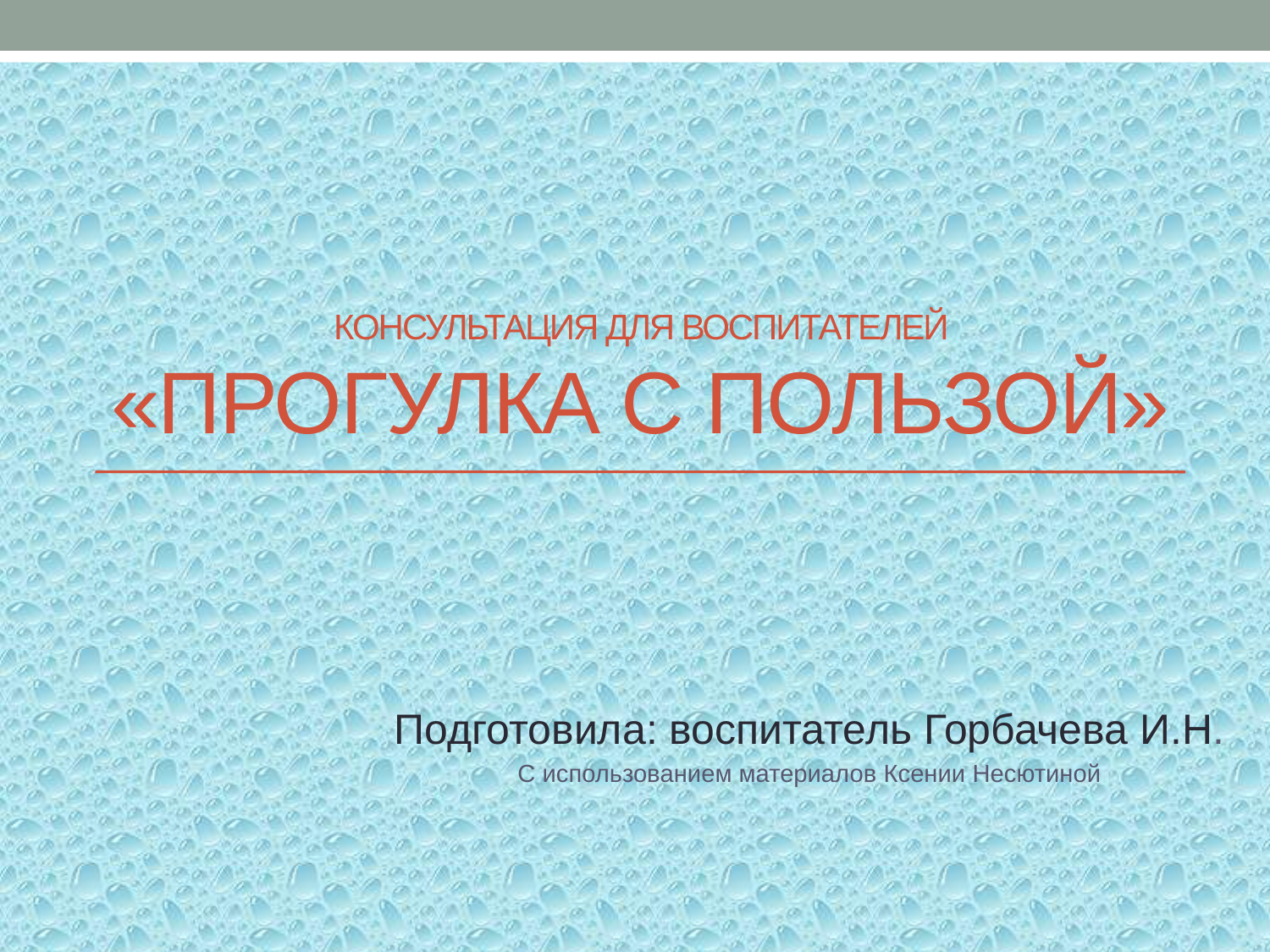

# Консультация для воспитателей «Прогулка с пользой»
Подготовила: воспитатель Горбачева И.Н.
С использованием материалов Ксении Несютиной